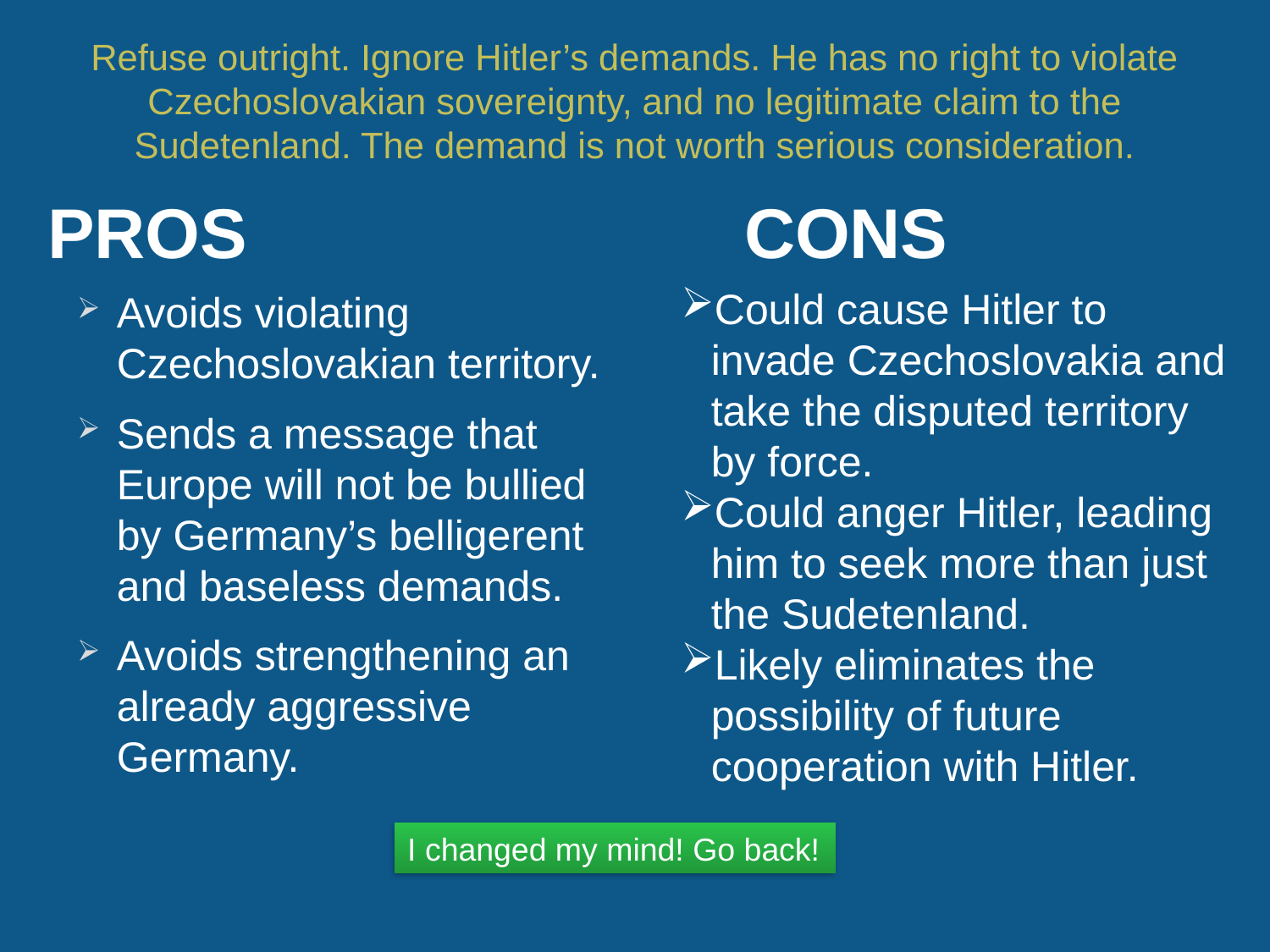

# Refuse outright. Ignore Hitler’s demands. He has no right to violate Czechoslovakian sovereignty, and no legitimate claim to the Sudetenland. The demand is not worth serious consideration.
Could cause Hitler to invade Czechoslovakia and take the disputed territory by force.
Could anger Hitler, leading him to seek more than just the Sudetenland.
Likely eliminates the possibility of future cooperation with Hitler.
Avoids violating Czechoslovakian territory.
Sends a message that Europe will not be bullied by Germany’s belligerent and baseless demands.
Avoids strengthening an already aggressive Germany.